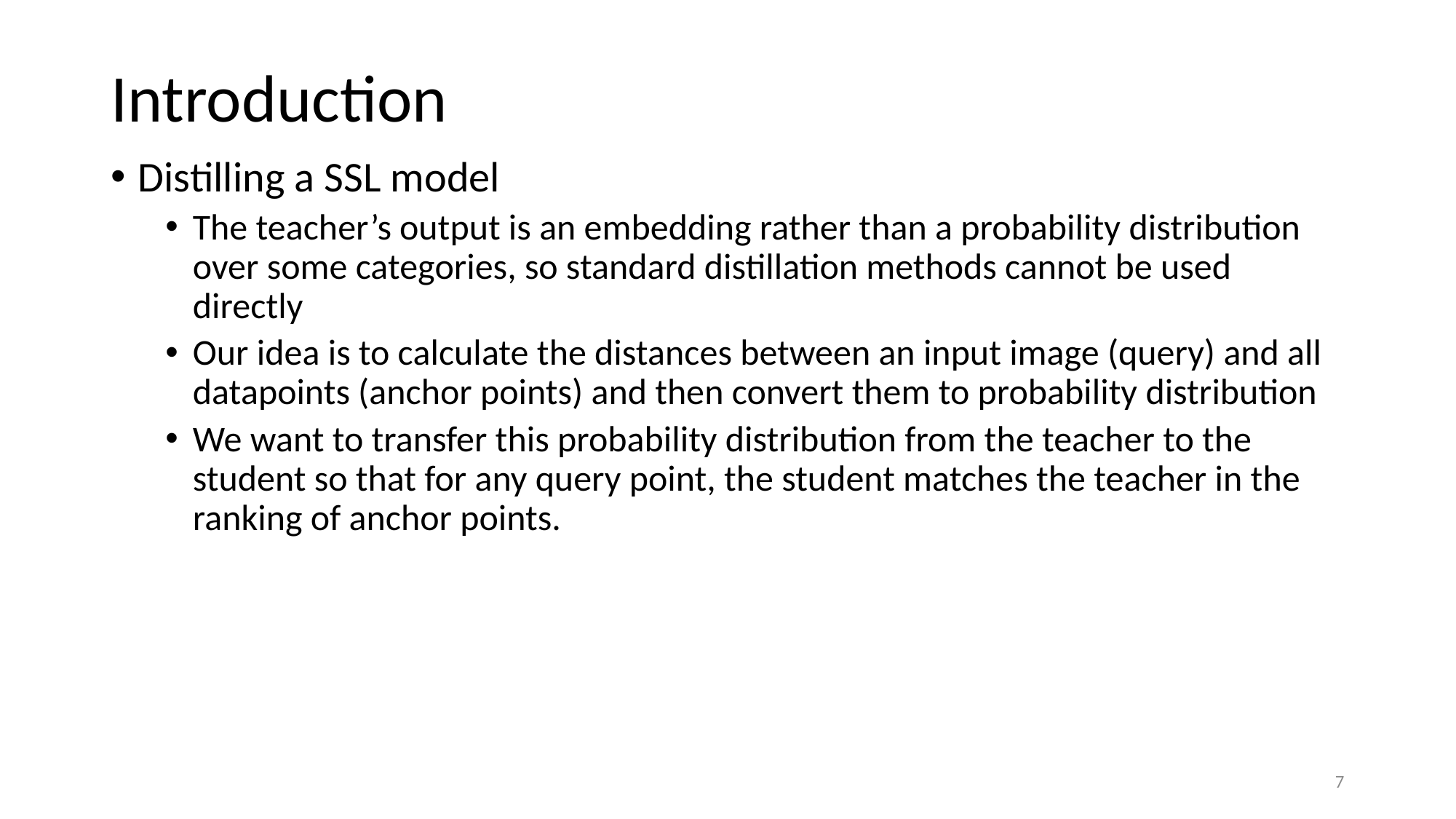

# Introduction
Distilling a SSL model
The teacher’s output is an embedding rather than a probability distribution over some categories, so standard distillation methods cannot be used directly
Our idea is to calculate the distances between an input image (query) and all datapoints (anchor points) and then convert them to probability distribution
We want to transfer this probability distribution from the teacher to the student so that for any query point, the student matches the teacher in the ranking of anchor points.

7